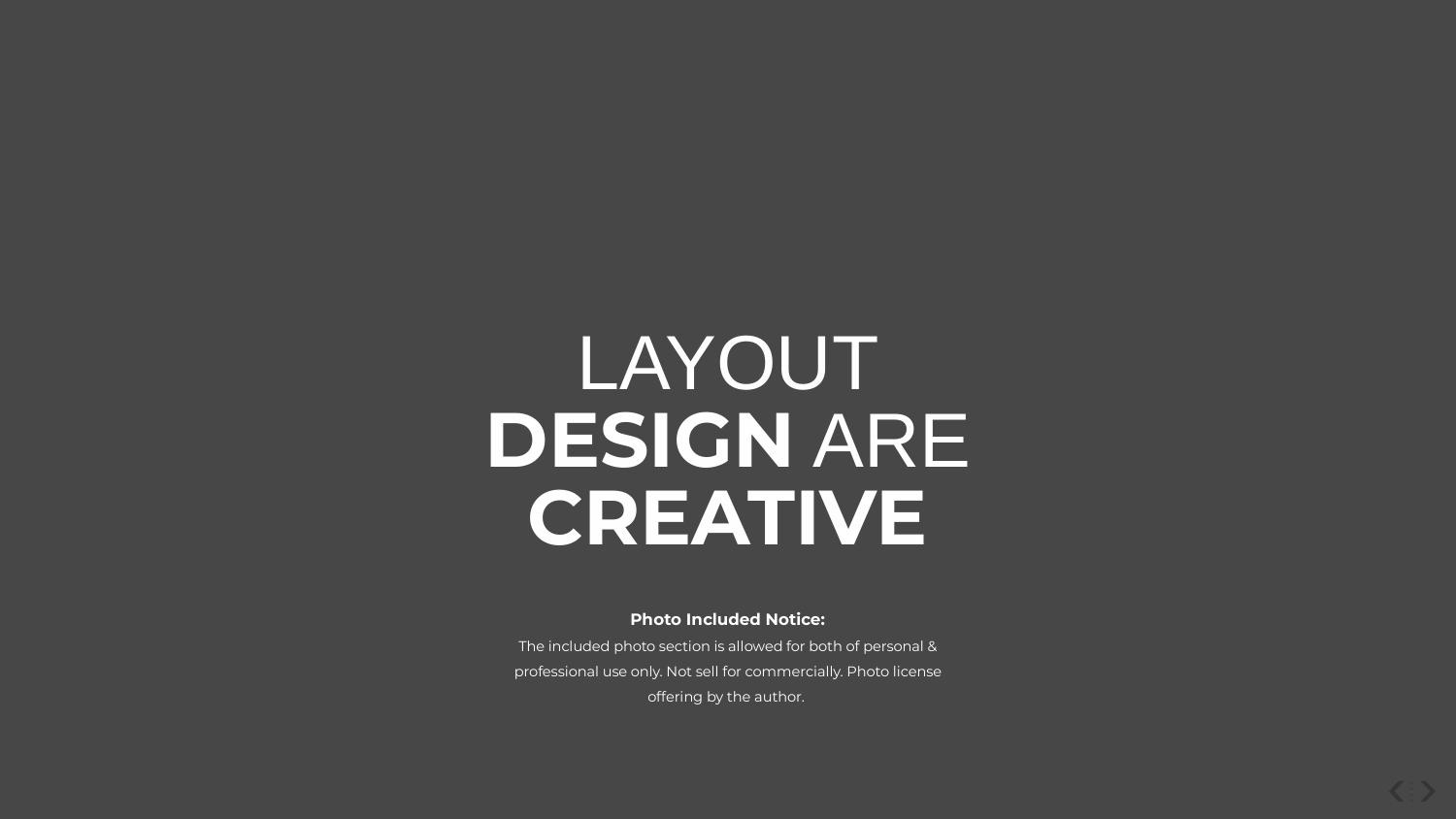

LAYOUT
DESIGN ARE
CREATIVE
Photo Included Notice:
The included photo section is allowed for both of personal & professional use only. Not sell for commercially. Photo license offering by the author.